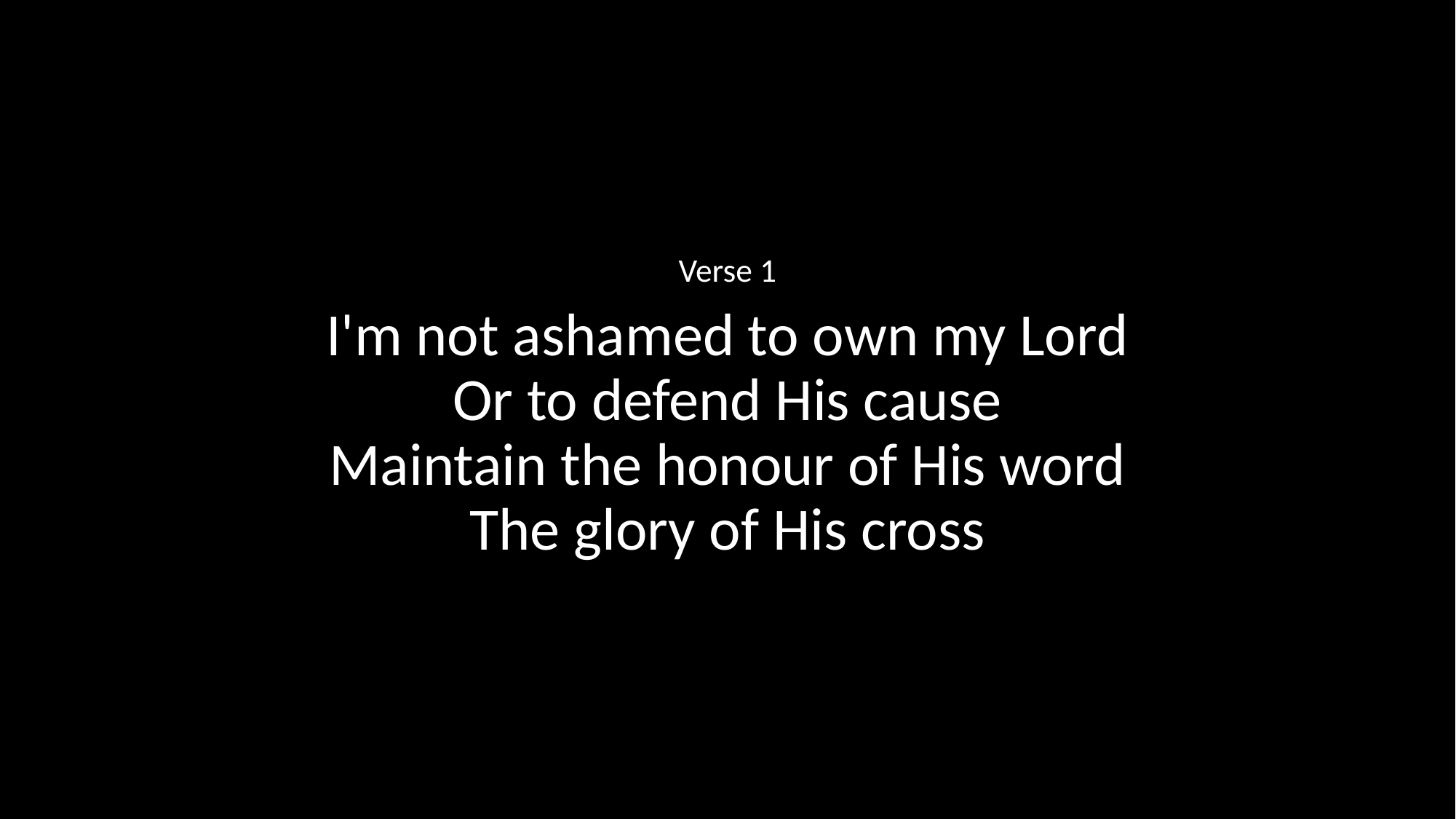

Verse 1
I'm not ashamed to own my Lord
Or to defend His cause
Maintain the honour of His word
The glory of His cross